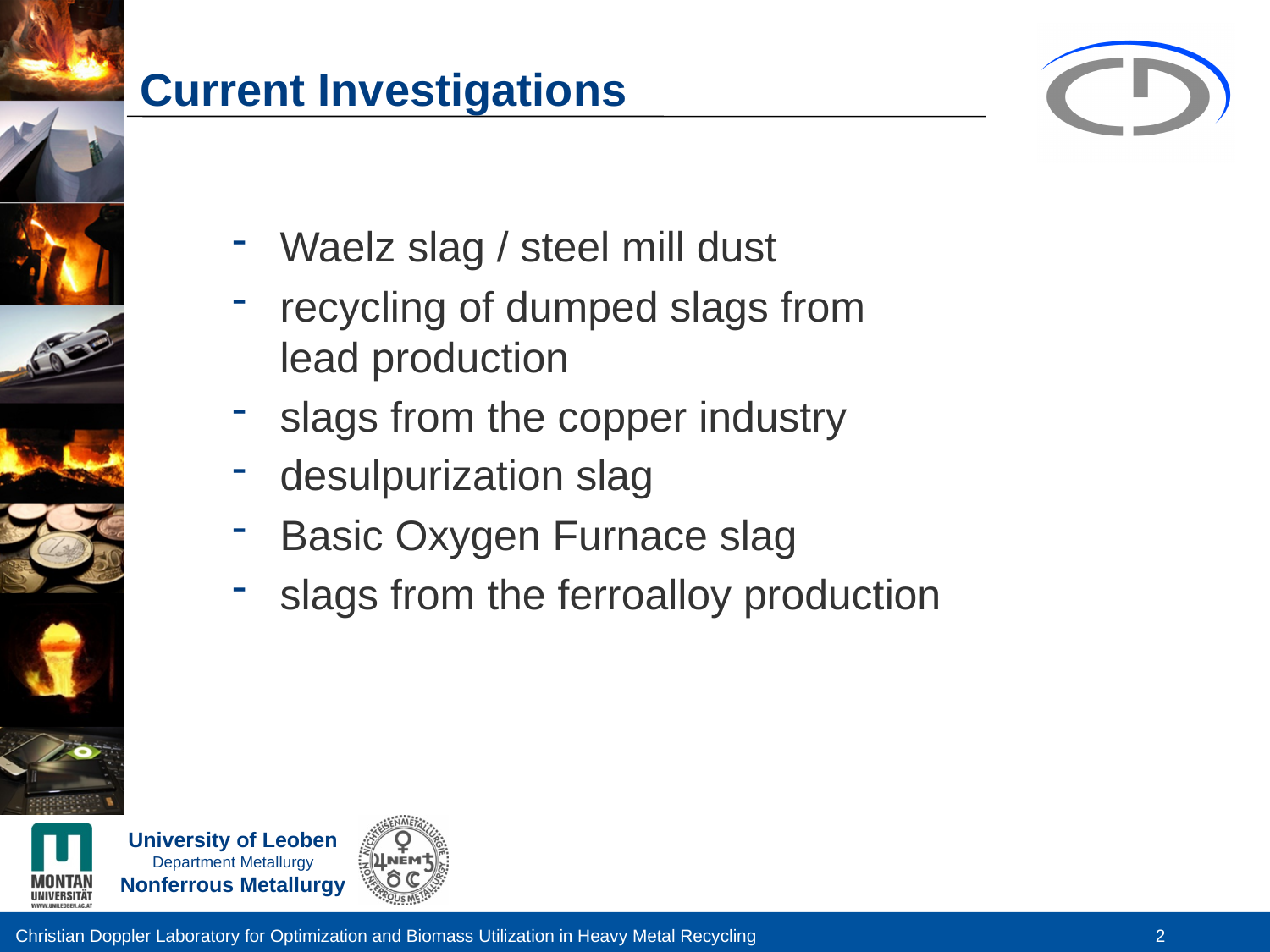

# Current Investigations

Waelz slag / steel mill dust
recycling of dumped slags from
lead production
slags from the copper industry
desulpurization slag
Basic Oxygen Furnace slag
slags from the ferroalloy production